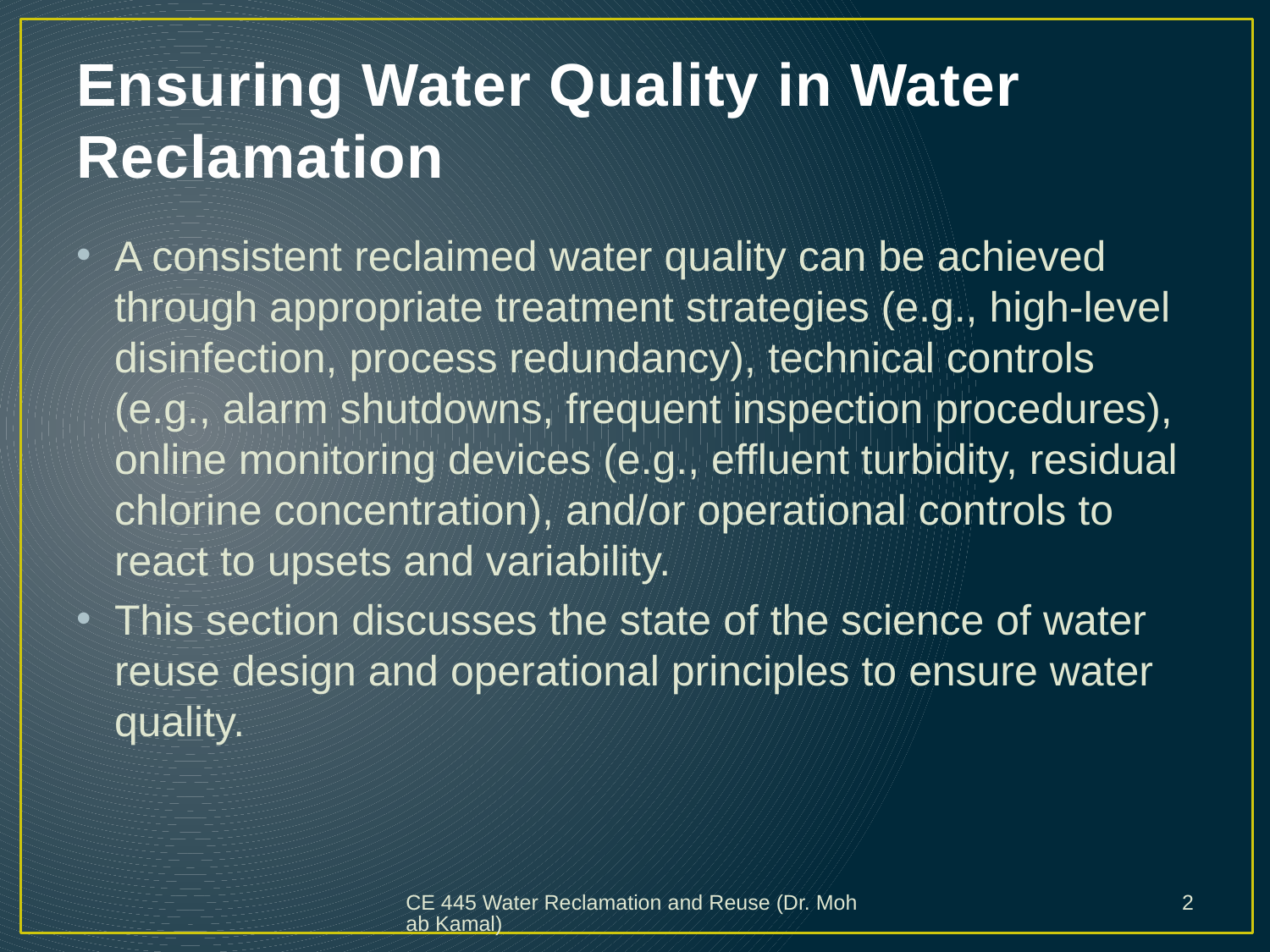

# Ensuring Water Quality in Water Reclamation
A consistent reclaimed water quality can be achieved through appropriate treatment strategies (e.g., high-level disinfection, process redundancy), technical controls (e.g., alarm shutdowns, frequent inspection procedures), online monitoring devices (e.g., effluent turbidity, residual chlorine concentration), and/or operational controls to react to upsets and variability.
This section discusses the state of the science of water reuse design and operational principles to ensure water quality.
CE 445 Water Reclamation and Reuse (Dr. Mohab Kamal)
2